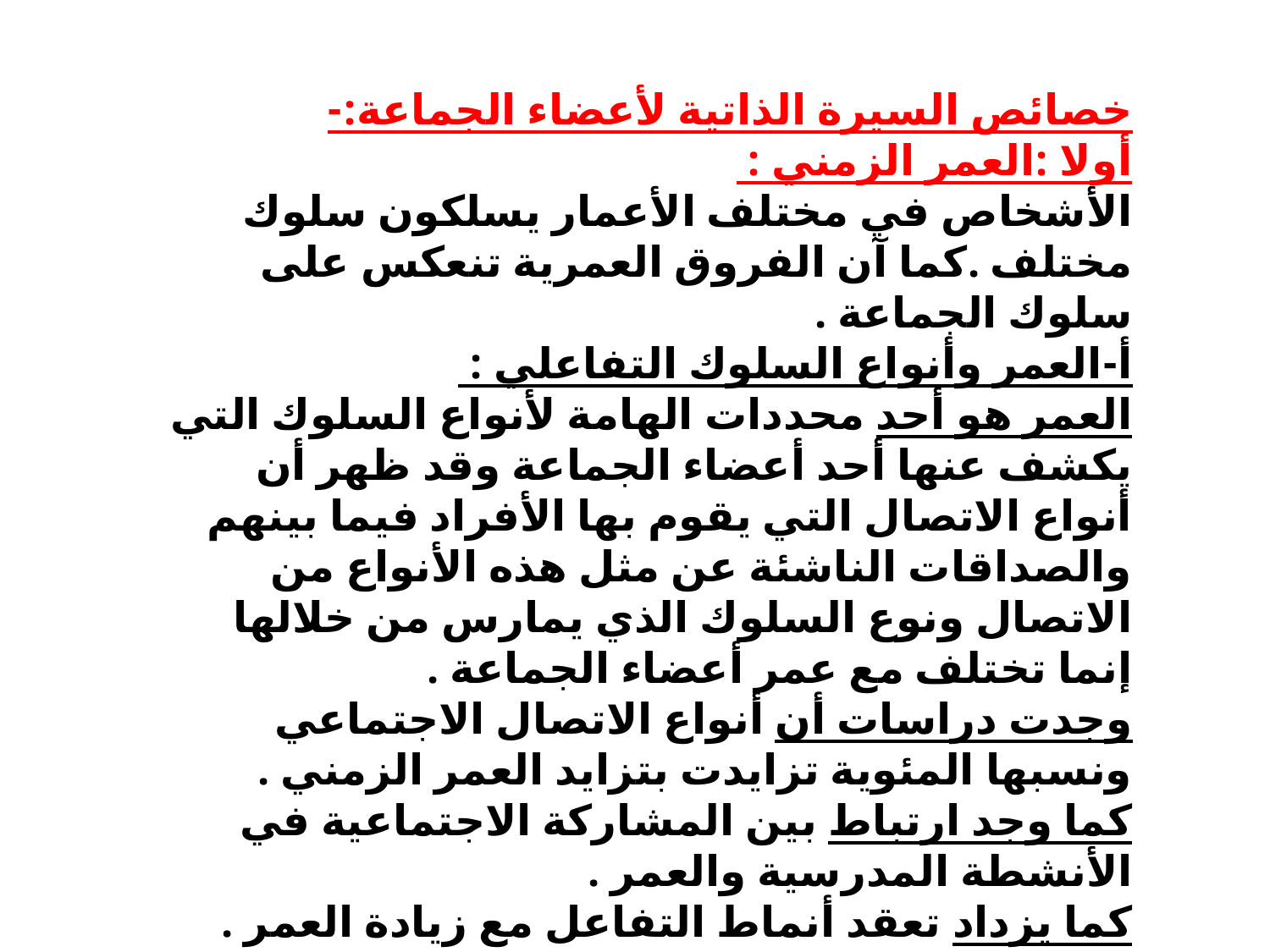

خصائص السيرة الذاتية لأعضاء الجماعة:-
أولا :العمر الزمني :
الأشخاص في مختلف الأعمار يسلكون سلوك مختلف .كما آن الفروق العمرية تنعكس على سلوك الجماعة .
أ-العمر وأنواع السلوك التفاعلي :
العمر هو أحد محددات الهامة لأنواع السلوك التي يكشف عنها أحد أعضاء الجماعة وقد ظهر أن أنواع الاتصال التي يقوم بها الأفراد فيما بينهم والصداقات الناشئة عن مثل هذه الأنواع من الاتصال ونوع السلوك الذي يمارس من خلالها إنما تختلف مع عمر أعضاء الجماعة .
وجدت دراسات أن أنواع الاتصال الاجتماعي ونسبها المئوية تزايدت بتزايد العمر الزمني .
كما وجد ارتباط بين المشاركة الاجتماعية في الأنشطة المدرسية والعمر .
كما يزداد تعقد أنماط التفاعل مع زيادة العمر .